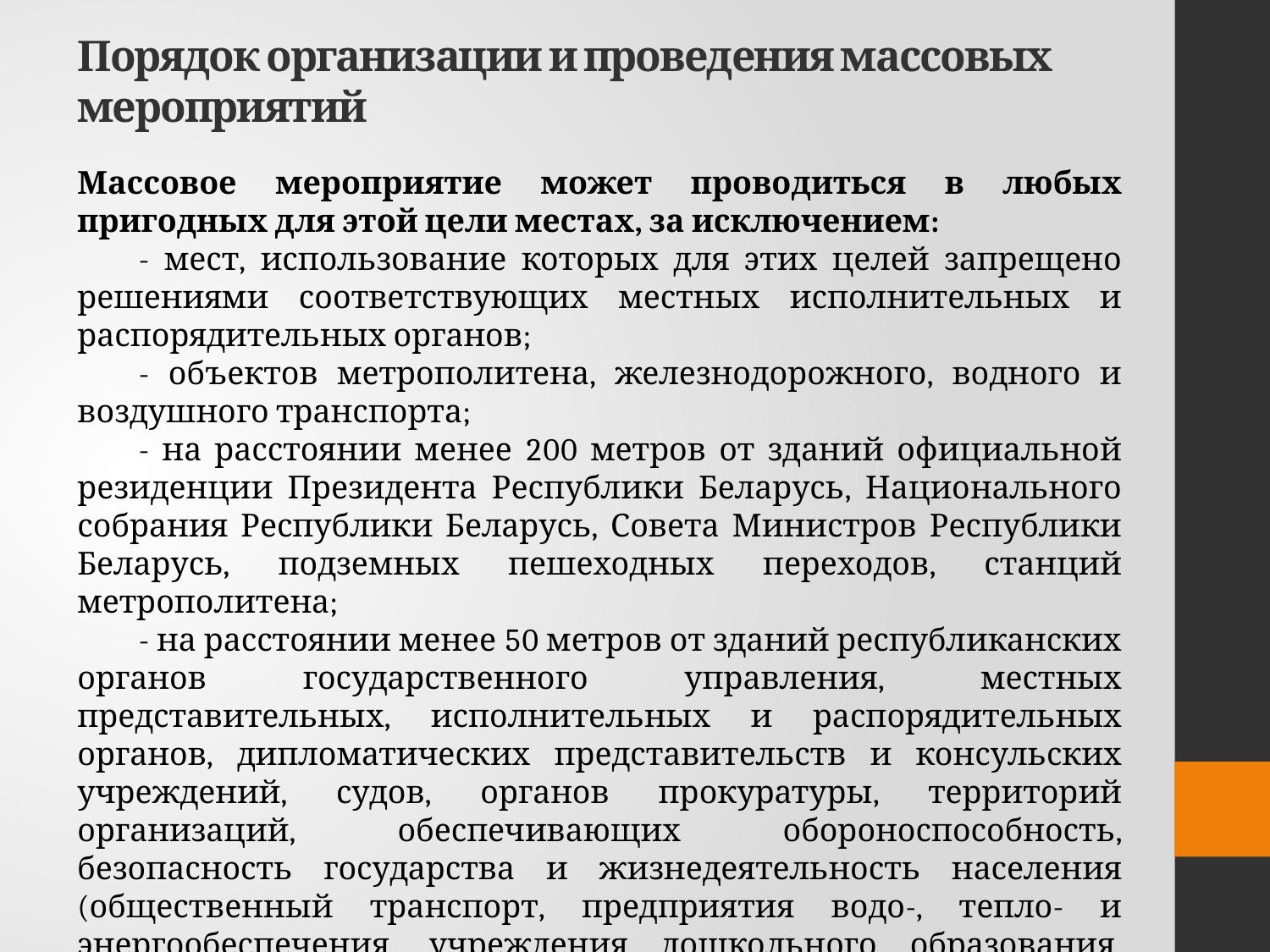

# Порядок организации и проведения массовых мероприятий
Массовое мероприятие может проводиться в любых пригодных для этой цели местах, за исключением:
- мест, использование которых для этих целей запрещено решениями соответствующих местных исполнительных и распорядительных органов;
- объектов метрополитена, железнодорожного, водного и воздушного транспорта;
- на расстоянии менее 200 метров от зданий официальной резиденции Президента Республики Беларусь, Национального собрания Республики Беларусь, Совета Министров Республики Беларусь, подземных пешеходных переходов, станций метрополитена;
- на расстоянии менее 50 метров от зданий республиканских органов государственного управления, местных представительных, исполнительных и распорядительных органов, дипломатических представительств и консульских учреждений, судов, органов прокуратуры, территорий организаций, обеспечивающих обороноспособность, безопасность государства и жизнедеятельность населения (общественный транспорт, предприятия водо-, тепло- и энергообеспечения, учреждения дошкольного образования, учреждения общего среднего образования);